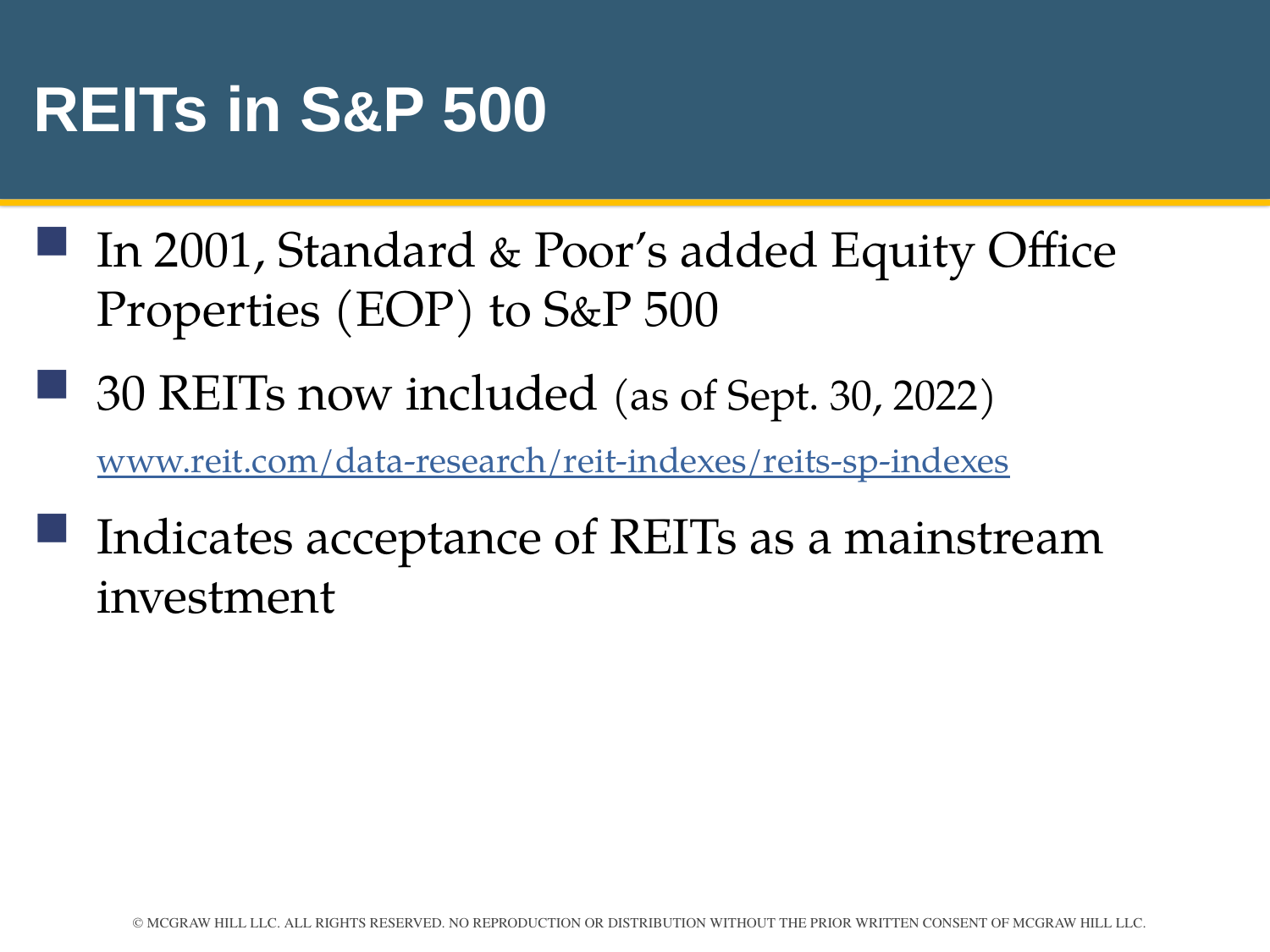

REITs in S&P 500

In 2001, Standard & Poor’s added Equity Office Properties (EOP) to S&P 500
30 REITs now included (as of Sept. 30, 2022)
	www.reit.com/data-research/reit-indexes/reits-sp-indexes
Indicates acceptance of REITs as a mainstream investment

© MCGRAW HILL LLC. ALL RIGHTS RESERVED. NO REPRODUCTION OR DISTRIBUTION WITHOUT THE PRIOR WRITTEN CONSENT OF MCGRAW HILL LLC.